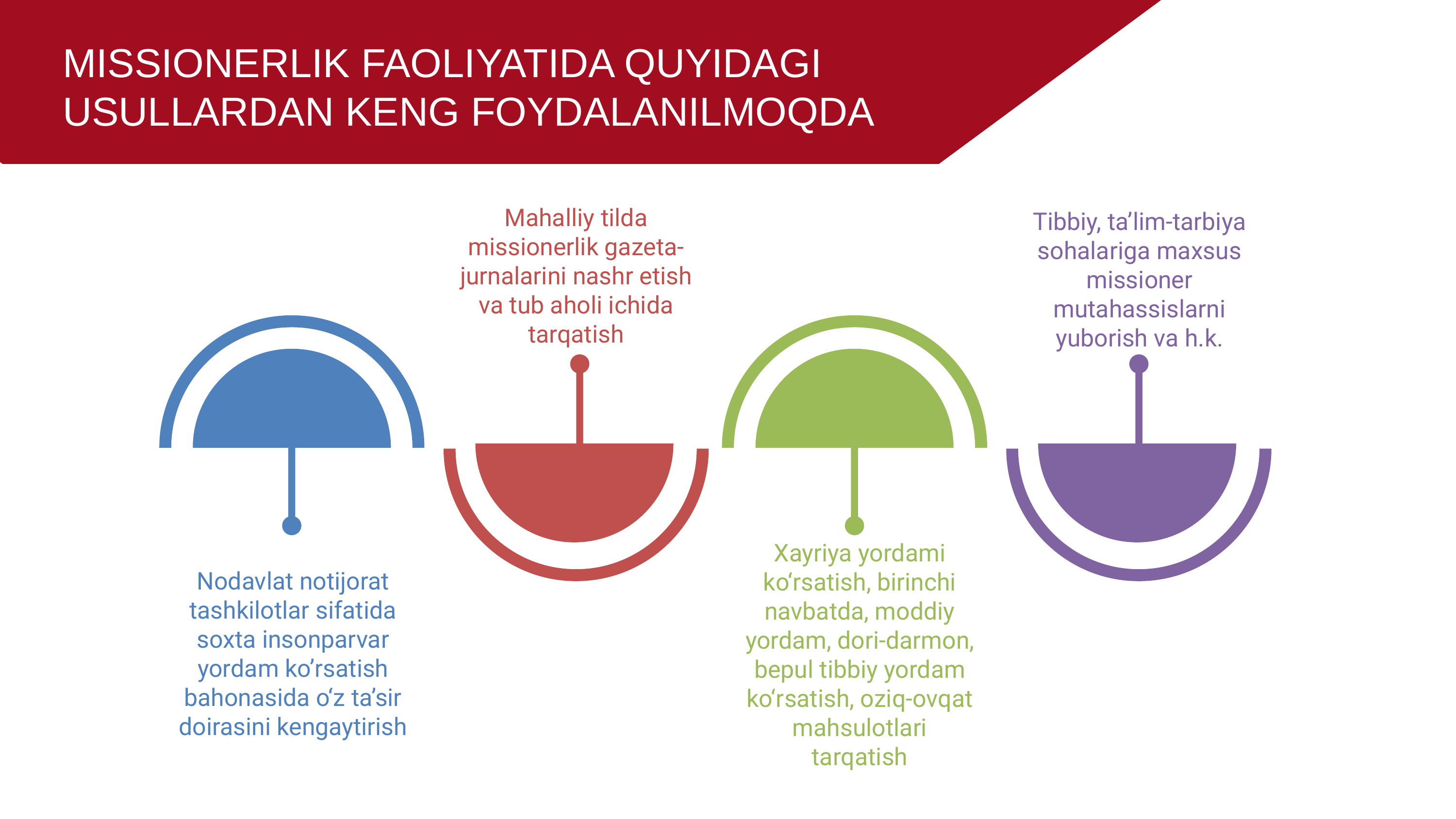

#
MISSIONERLIK FAOLIYATIDA QUYIDAGI USULLARDAN KENG FOYDALANILMOQDA
Mahalliy tilda missionerlik gazeta-jurnalarini nashr etish va tub aholi ichida tarqatish

Tibbiy, ta’lim-tarbiya sohalariga maxsus missioner mutahassislarni yuborish va h.k.

Nodavlat notijorat tashkilotlar sifatida soxta insonparvar yordam ko’rsatish bahonasida o‘z ta’sir doirasini kengaytirish

Xayriya yordami ko‘rsatish, birinchi navbatda, moddiy yordam, dori-darmon, bepul tibbiy yordam ko‘rsatish, oziq-ovqat mahsulotlari tarqatish
TATU